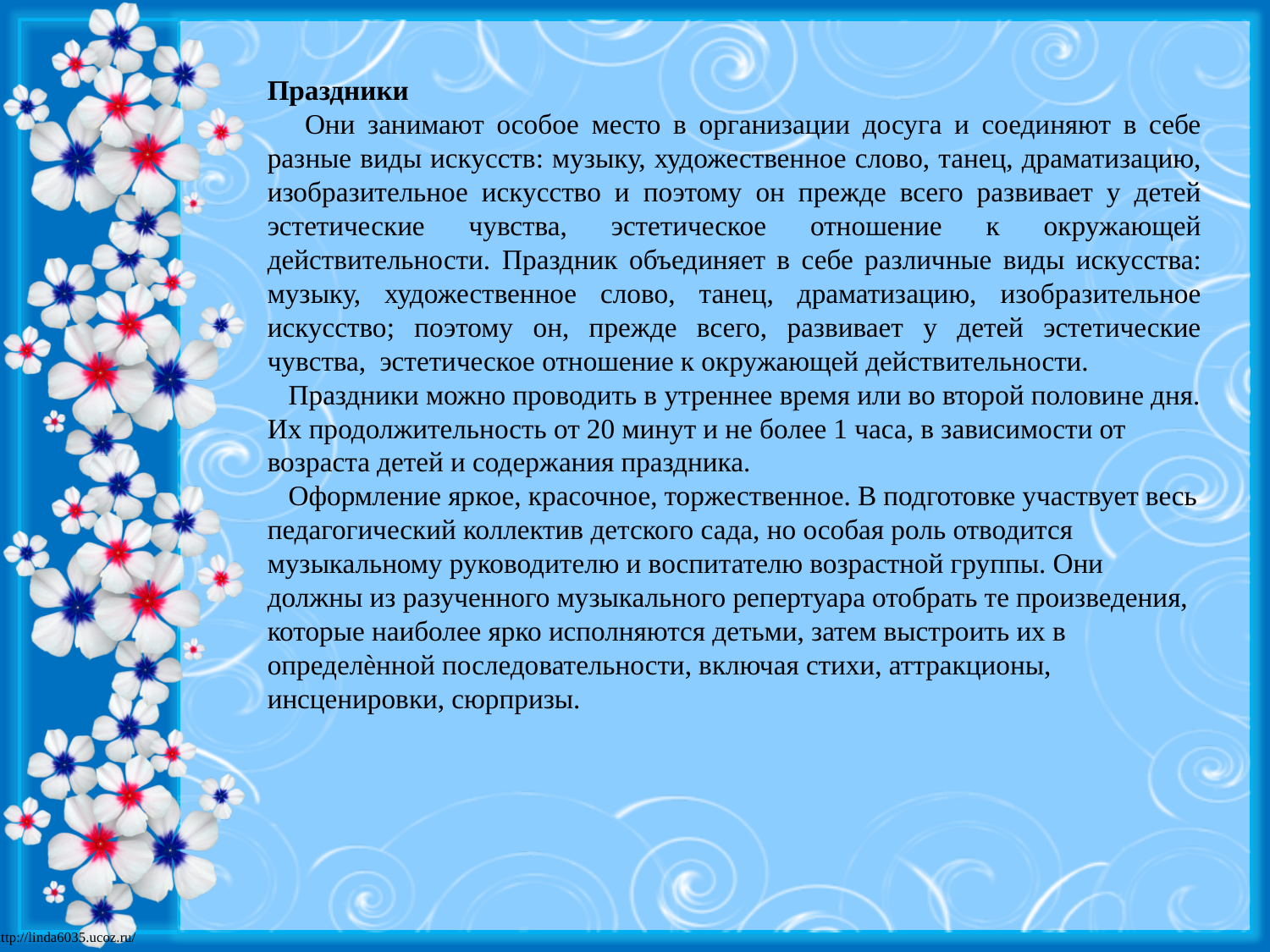

Праздники
   Они занимают особое место в организации досуга и соединяют в себе разные виды искусств: музыку, художественное слово, танец, драматизацию, изобразительное искусство и поэтому он прежде всего развивает у детей эстетические чувства, эстетическое отношение к окружающей действительности. Праздник объединяет в себе различные виды искусства: музыку, художественное слово, танец, драматизацию, изобразительное искусство; поэтому он, прежде всего, развивает у детей эстетические чувства,  эстетическое отношение к окружающей действительности.
   Праздники можно проводить в утреннее время или во второй половине дня. Их продолжительность от 20 минут и не более 1 часа, в зависимости от возраста детей и содержания праздника.
   Оформление яркое, красочное, торжественное. В подготовке участвует весь педагогический коллектив детского сада, но особая роль отводится музыкальному руководителю и воспитателю возрастной группы. Они должны из разученного музыкального репертуара отобрать те произведения, которые наиболее ярко исполняются детьми, затем выстроить их в определѐнной последовательности, включая стихи, аттракционы, инсценировки, сюрпризы.